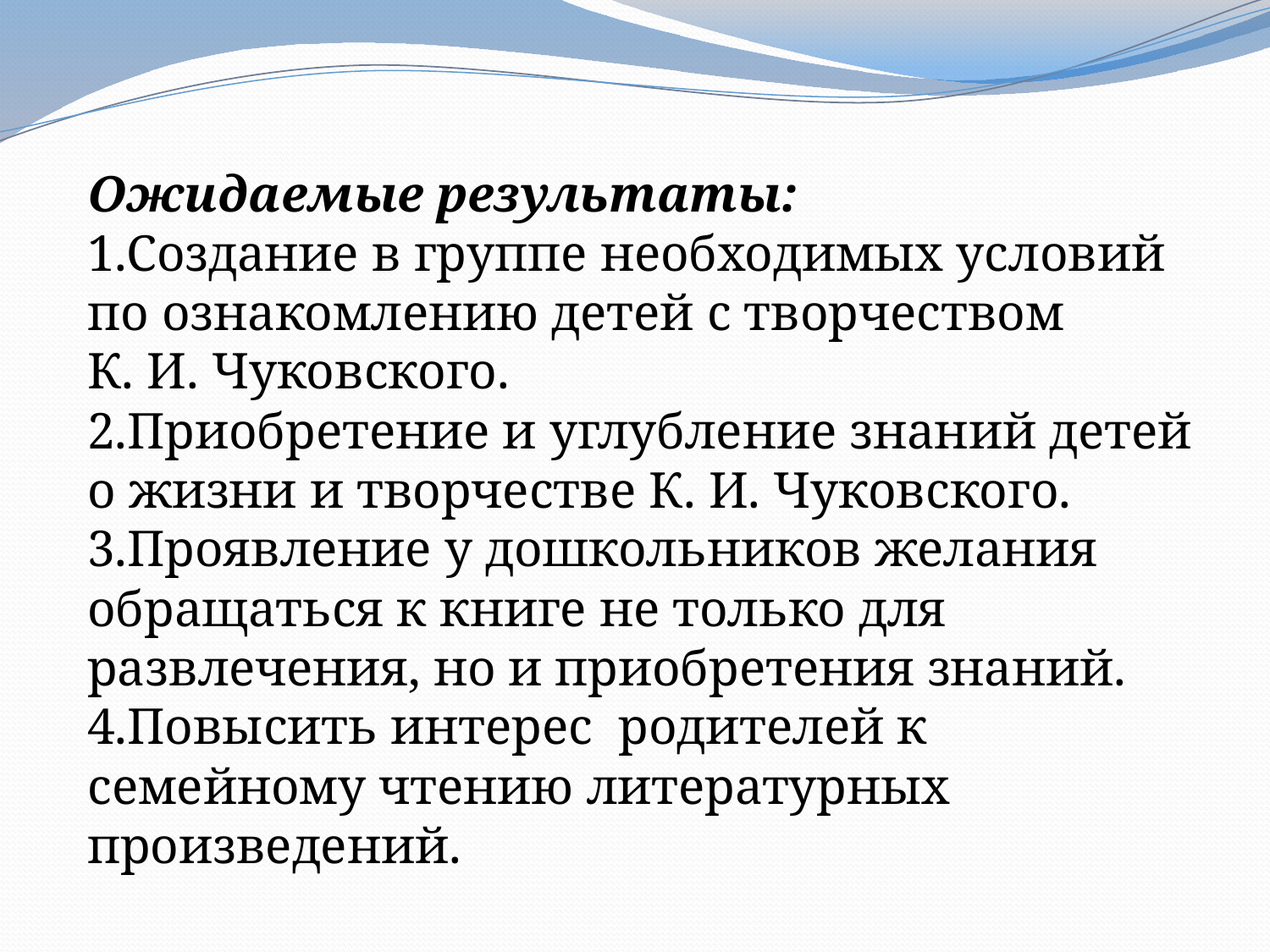

Ожидаемые результаты:
1.Создание в группе необходимых условий по ознакомлению детей с творчеством
К. И. Чуковского.
2.Приобретение и углубление знаний детей о жизни и творчестве К. И. Чуковского.
3.Проявление у дошкольников желания обращаться к книге не только для развлечения, но и приобретения знаний.
4.Повысить интерес  родителей к семейному чтению литературных произведений.